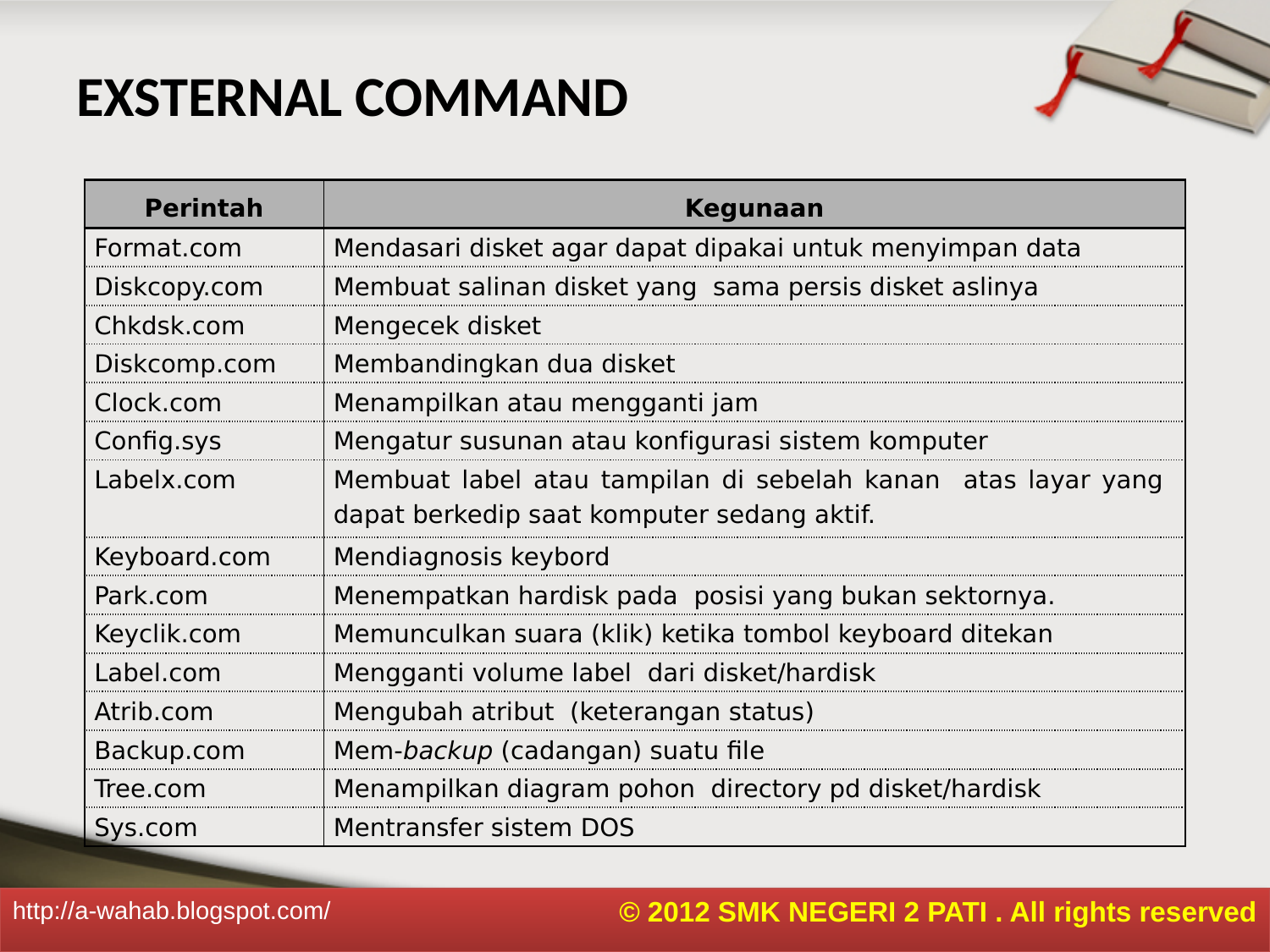

# EXSTERNAL COMMAND
| Perintah | Kegunaan |
| --- | --- |
| Format.com | Mendasari disket agar dapat dipakai untuk menyimpan data |
| Diskcopy.com | Membuat salinan disket yang sama persis disket aslinya |
| Chkdsk.com | Mengecek disket |
| Diskcomp.com | Membandingkan dua disket |
| Clock.com | Menampilkan atau mengganti jam |
| Config.sys | Mengatur susunan atau konfigurasi sistem komputer |
| Labelx.com | Membuat label atau tampilan di sebelah kanan atas layar yang dapat berkedip saat komputer sedang aktif. |
| Keyboard.com | Mendiagnosis keybord |
| Park.com | Menempatkan hardisk pada posisi yang bukan sektornya. |
| Keyclik.com | Memunculkan suara (klik) ketika tombol keyboard ditekan |
| Label.com | Mengganti volume label dari disket/hardisk |
| Atrib.com | Mengubah atribut (keterangan status) |
| Backup.com | Mem-backup (cadangan) suatu file |
| Tree.com | Menampilkan diagram pohon directory pd disket/hardisk |
| Sys.com | Mentransfer sistem DOS |
© 2012 SMK NEGERI 2 PATI . All rights reserved

http://a-wahab.blogspot.com/